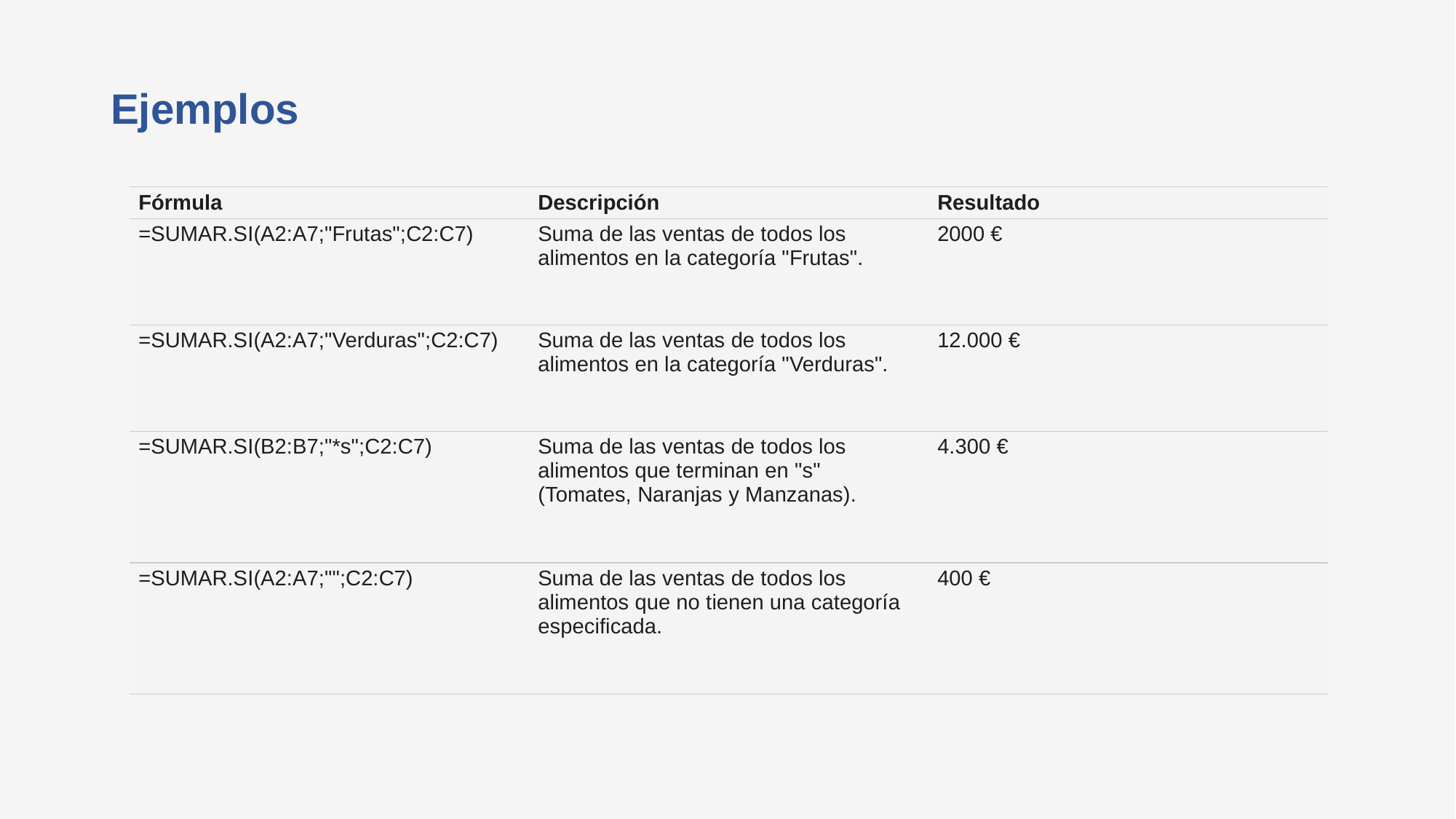

# Ejemplos
| Fórmula | Descripción | Resultado |
| --- | --- | --- |
| =SUMAR.SI(A2:A7;"Frutas";C2:C7) | Suma de las ventas de todos los alimentos en la categoría "Frutas". | 2000 € |
| =SUMAR.SI(A2:A7;"Verduras";C2:C7) | Suma de las ventas de todos los alimentos en la categoría "Verduras". | 12.000 € |
| =SUMAR.SI(B2:B7;"\*s";C2:C7) | Suma de las ventas de todos los alimentos que terminan en "s" (Tomates, Naranjas y Manzanas). | 4.300 € |
| =SUMAR.SI(A2:A7;"";C2:C7) | Suma de las ventas de todos los alimentos que no tienen una categoría especificada. | 400 € |